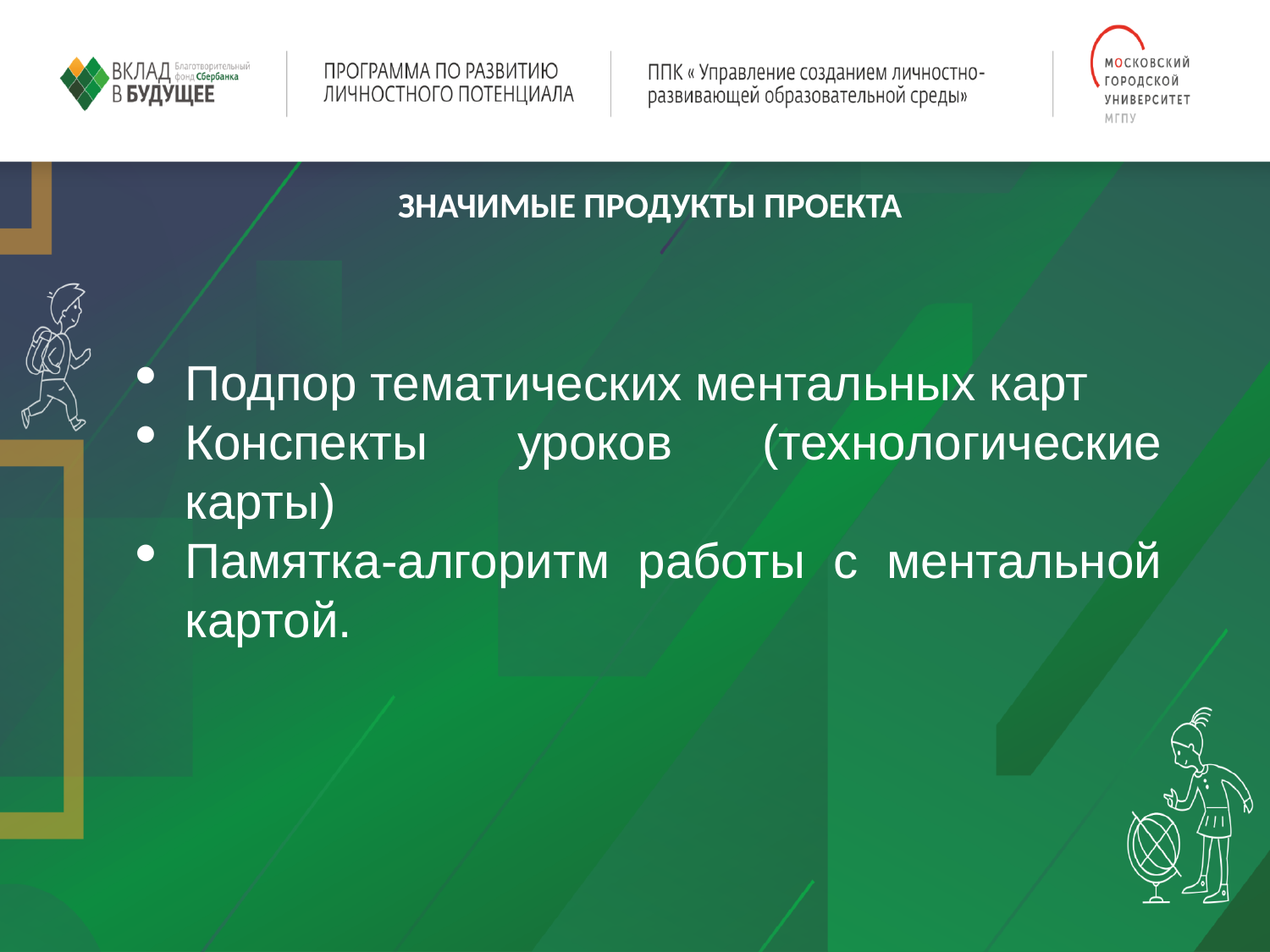

ЗНАЧИМЫЕ ПРОДУКТЫ ПРОЕКТА

Подпор тематических ментальных карт
Конспекты уроков (технологические карты)
Памятка-алгоритм работы с ментальной картой.